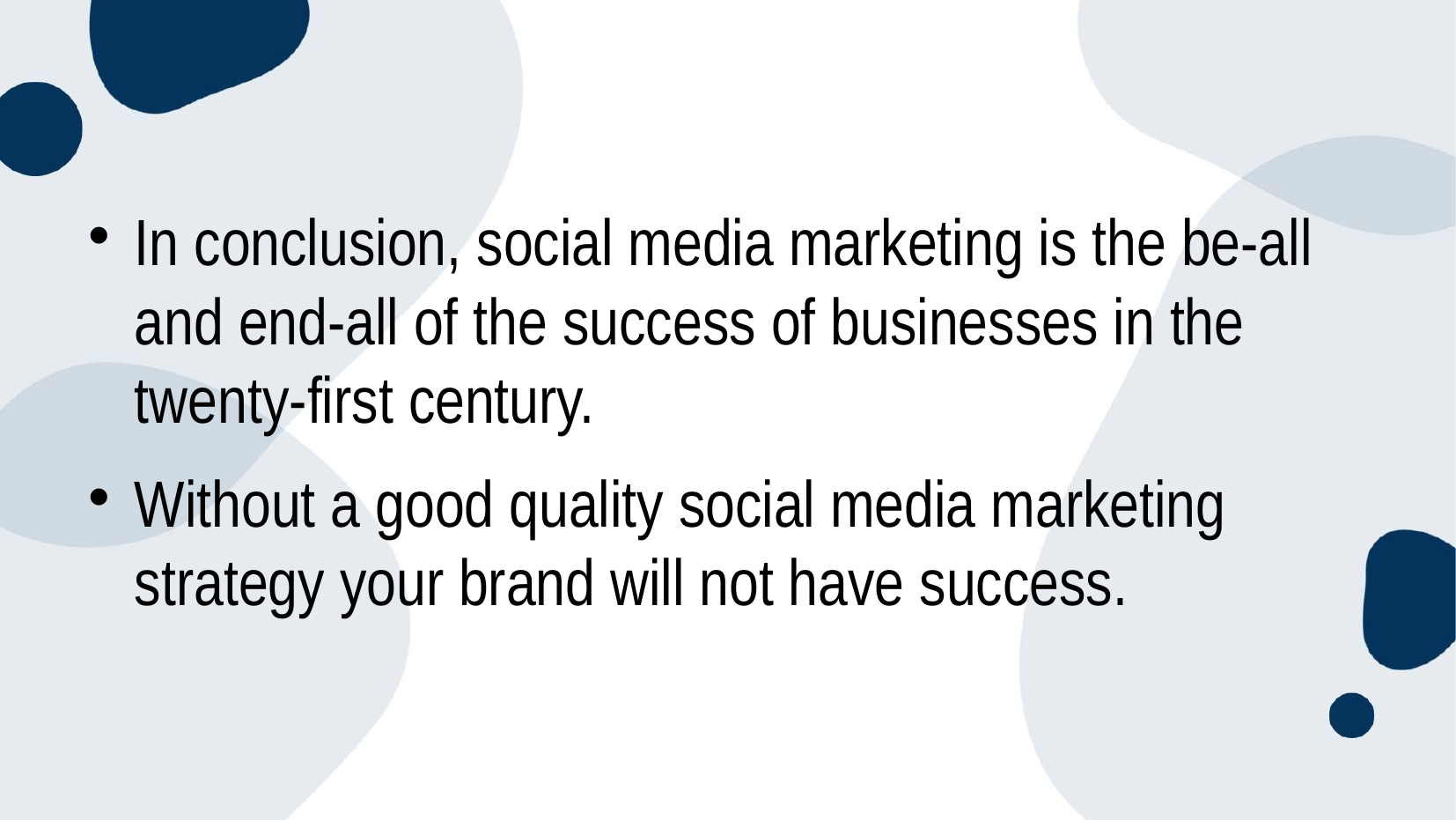

In conclusion, social media marketing is the be-all and end-all of the success of businesses in the twenty-first century.
Without a good quality social media marketing strategy your brand will not have success.